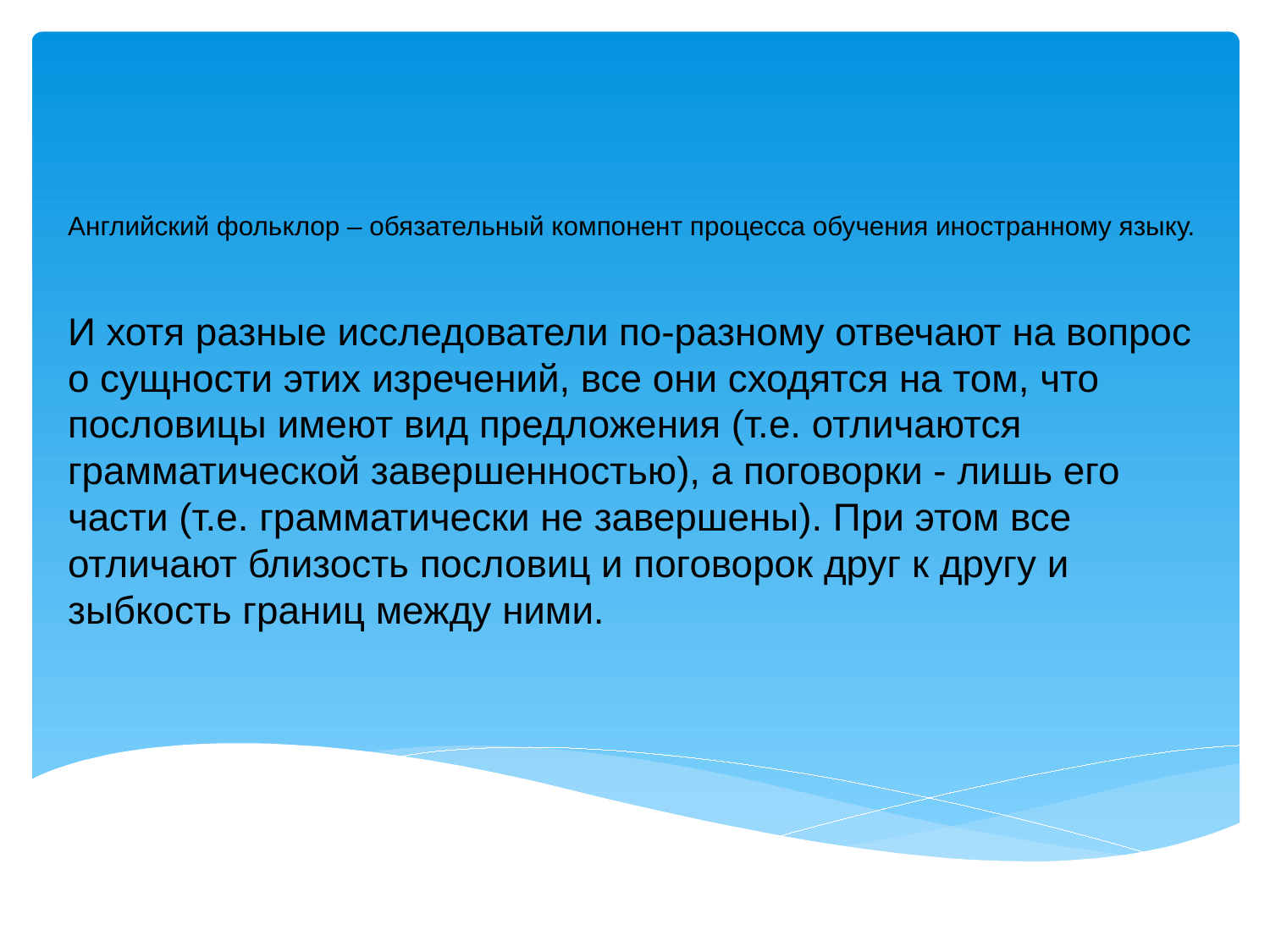

# Английский фольклор – обязательный компонент процесса обучения иностранному языку.

И хотя разные исследователи по-разному отвечают на вопрос о сущности этих изречений, все они сходятся на том, что пословицы имеют вид предложения (т.е. отличаются грамматической завершенностью), а поговорки - лишь его части (т.е. грамматически не завершены). При этом все отличают близость пословиц и поговорок друг к другу и зыбкость границ между ними.